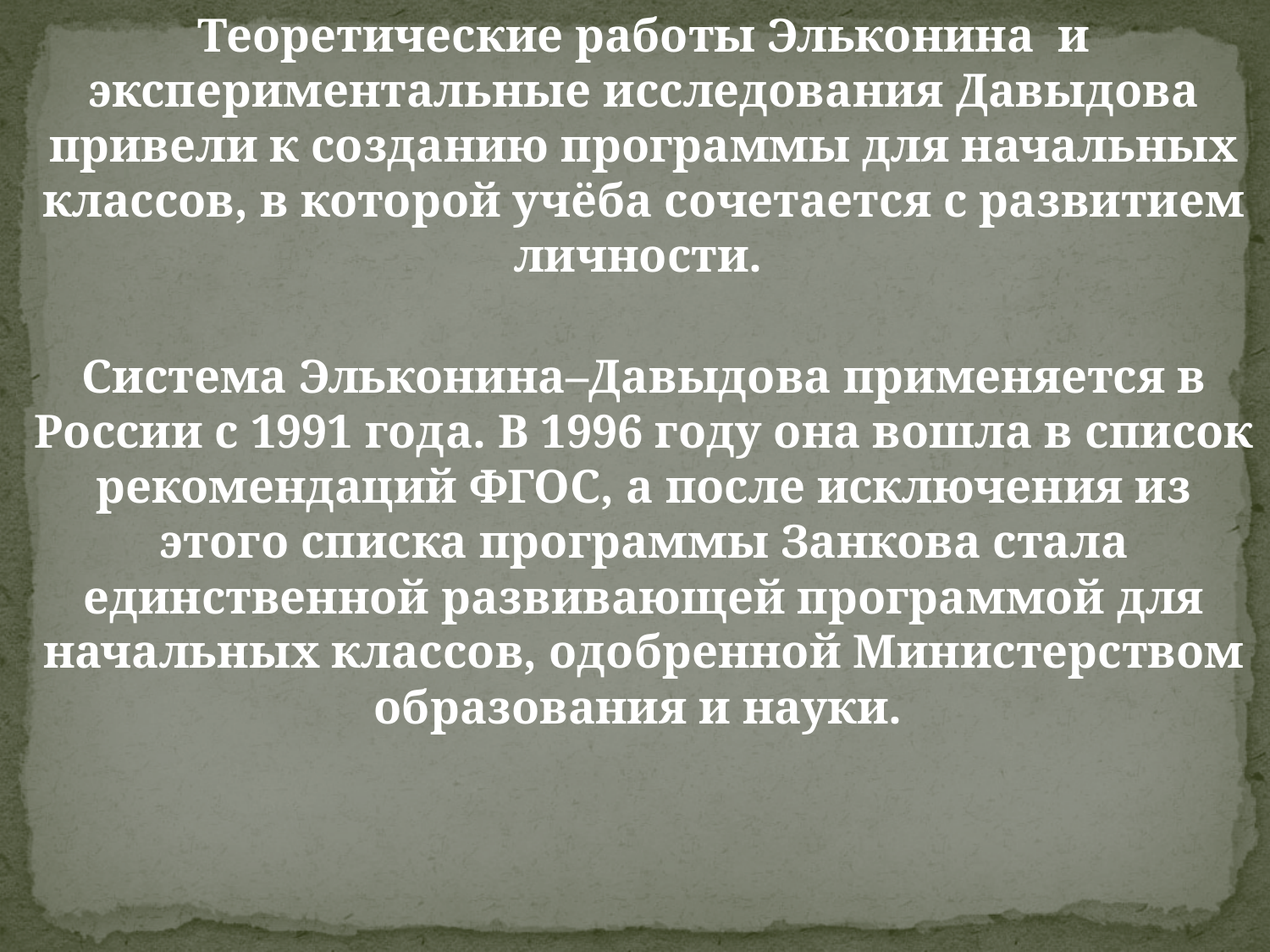

Теоретические работы Эльконина  и экспериментальные исследования Давыдова привели к созданию программы для начальных классов, в которой учёба сочетается с развитием личности.
Система Эльконина–Давыдова применяется в России с 1991 года. В 1996 году она вошла в список рекомендаций ФГОС, а после исключения из этого списка программы Занкова стала единственной развивающей программой для начальных классов, одобренной Министерством образования и науки.